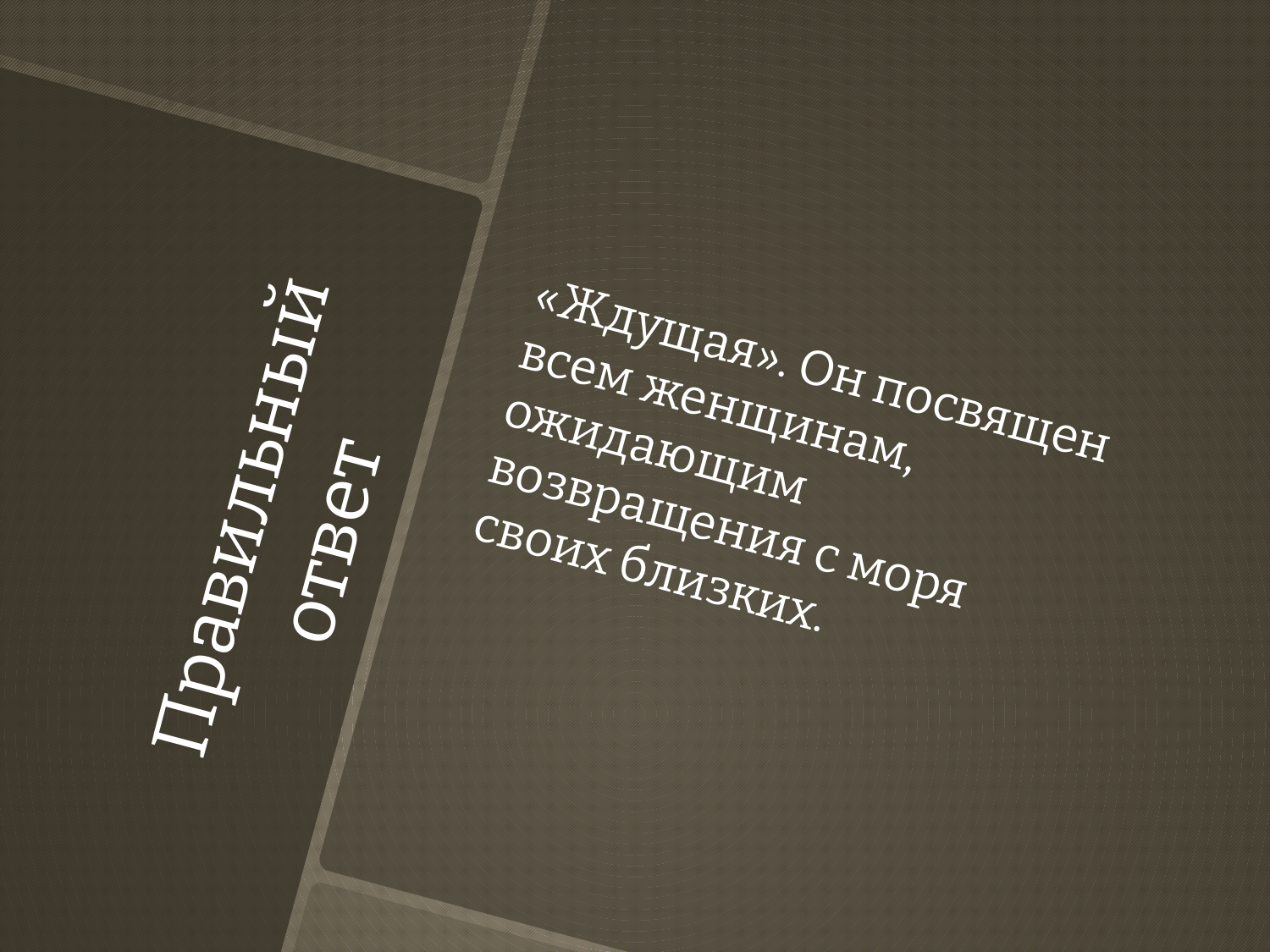

«Ждущая». Он посвящен всем женщинам, ожидающим возвращения с моря своих близких.
# Правильный ответ